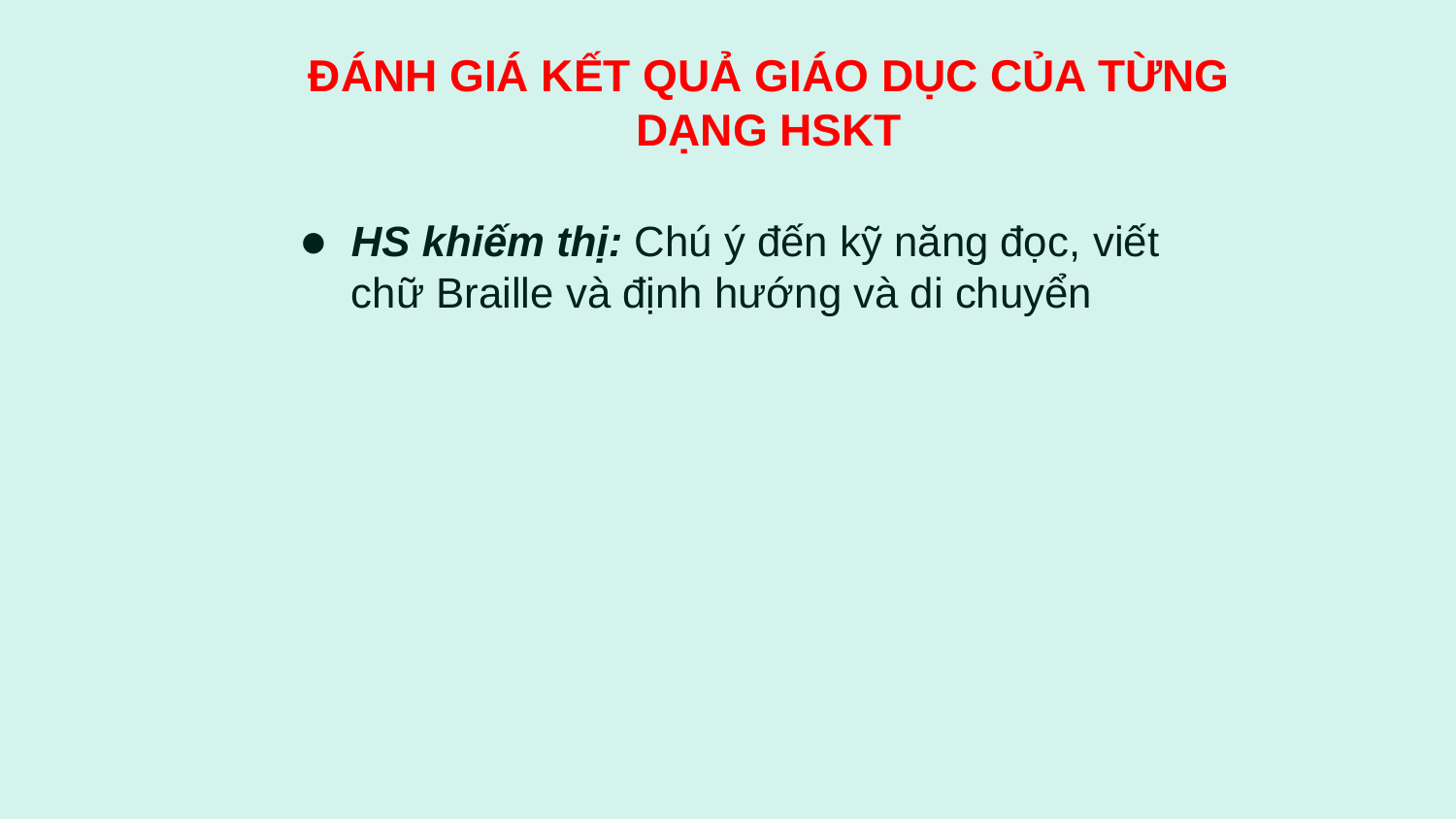

# ĐÁNH GIÁ KẾT QUẢ GIÁO DỤC CỦA TỪNG DẠNG HSKT
HS khiếm thị: Chú ý đến kỹ năng đọc, viết chữ Braille và định hướng và di chuyển